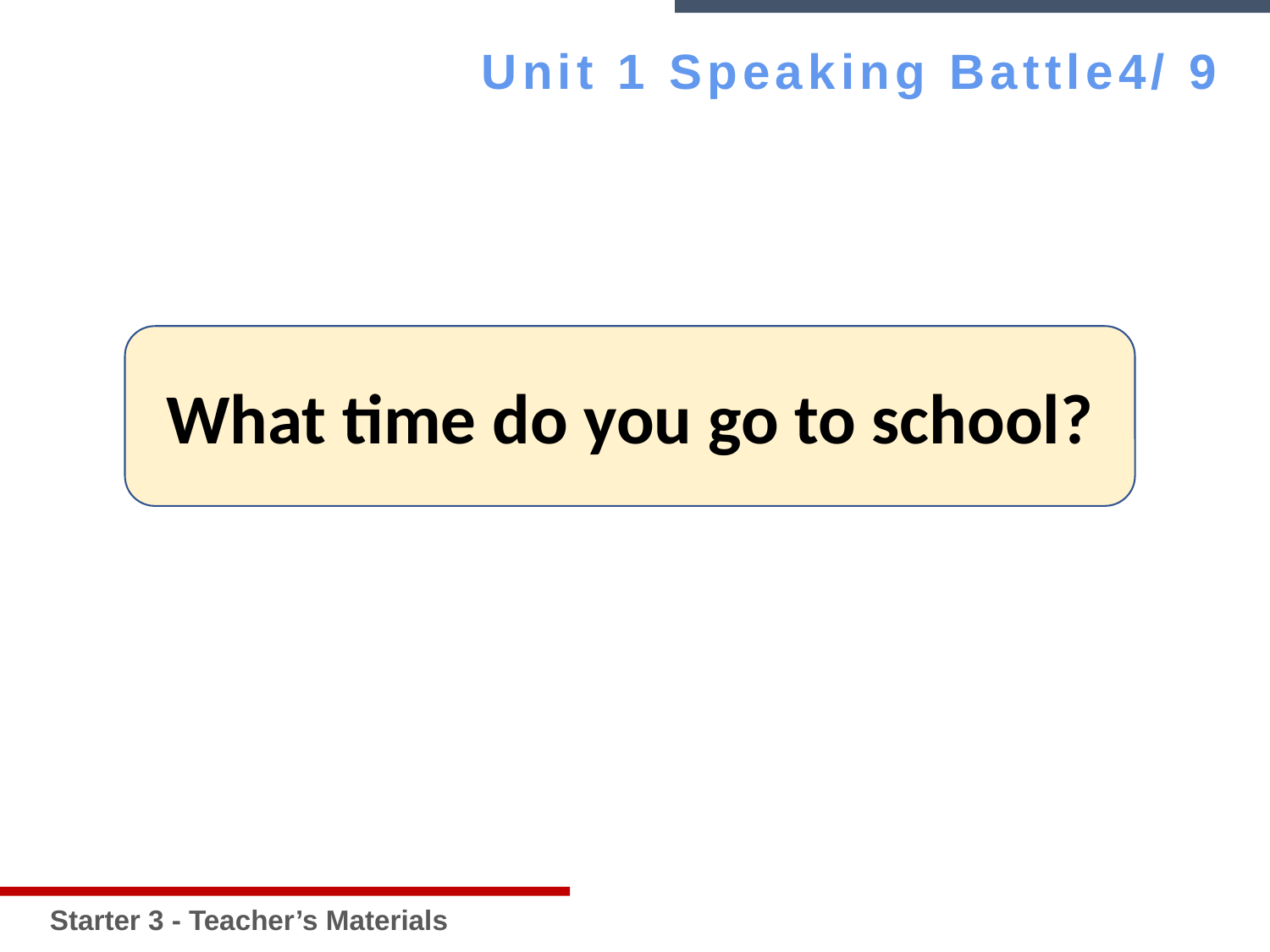

Starter 3 - Teacher’s Materials
Unit 1 Speaking Battle4/ 9
What time do you go to school?